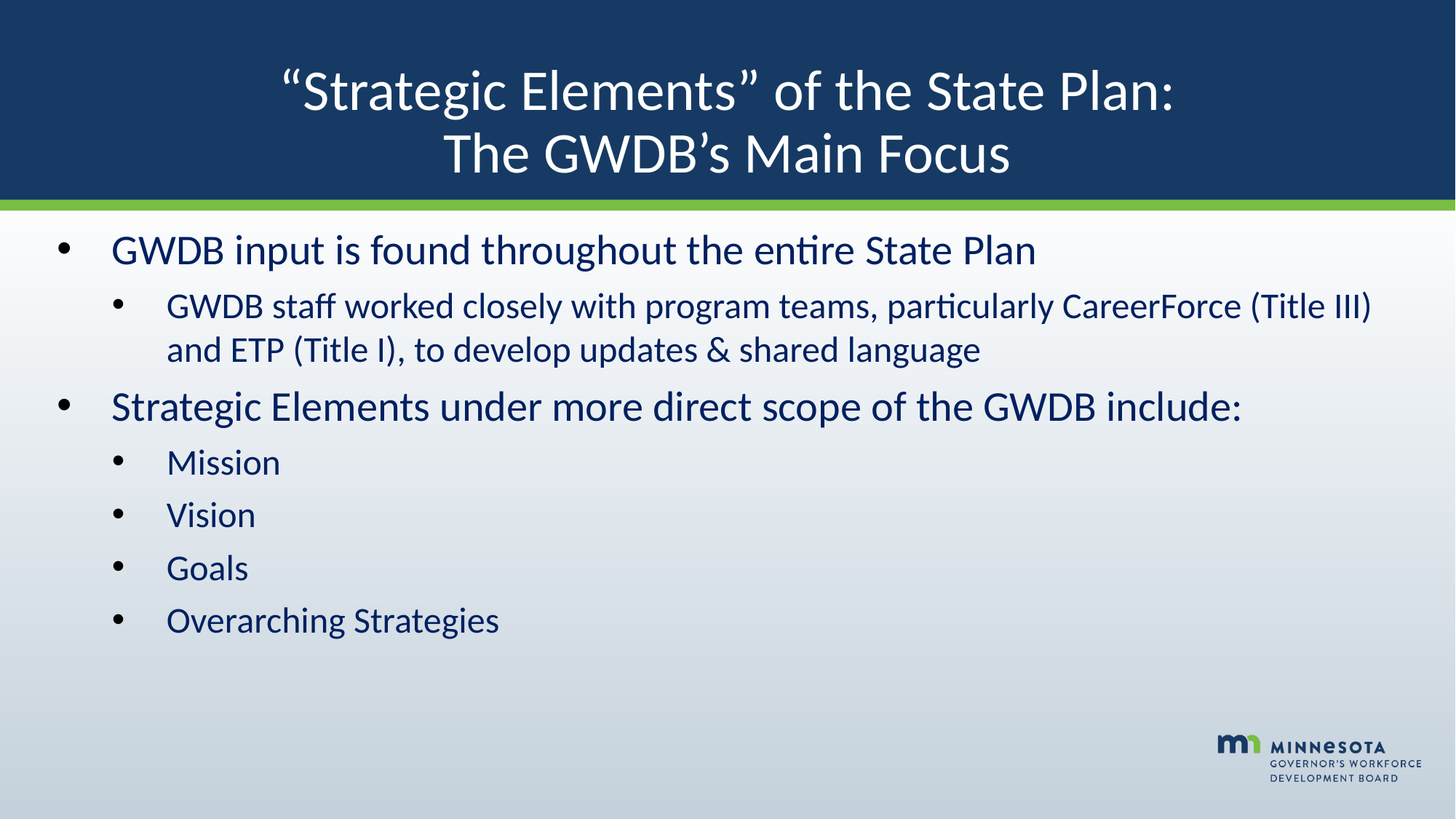

# “Strategic Elements” of the State Plan: The GWDB’s Main Focus
GWDB input is found throughout the entire State Plan
GWDB staff worked closely with program teams, particularly CareerForce (Title III) and ETP (Title I), to develop updates & shared language
Strategic Elements under more direct scope of the GWDB include:
Mission
Vision
Goals
Overarching Strategies